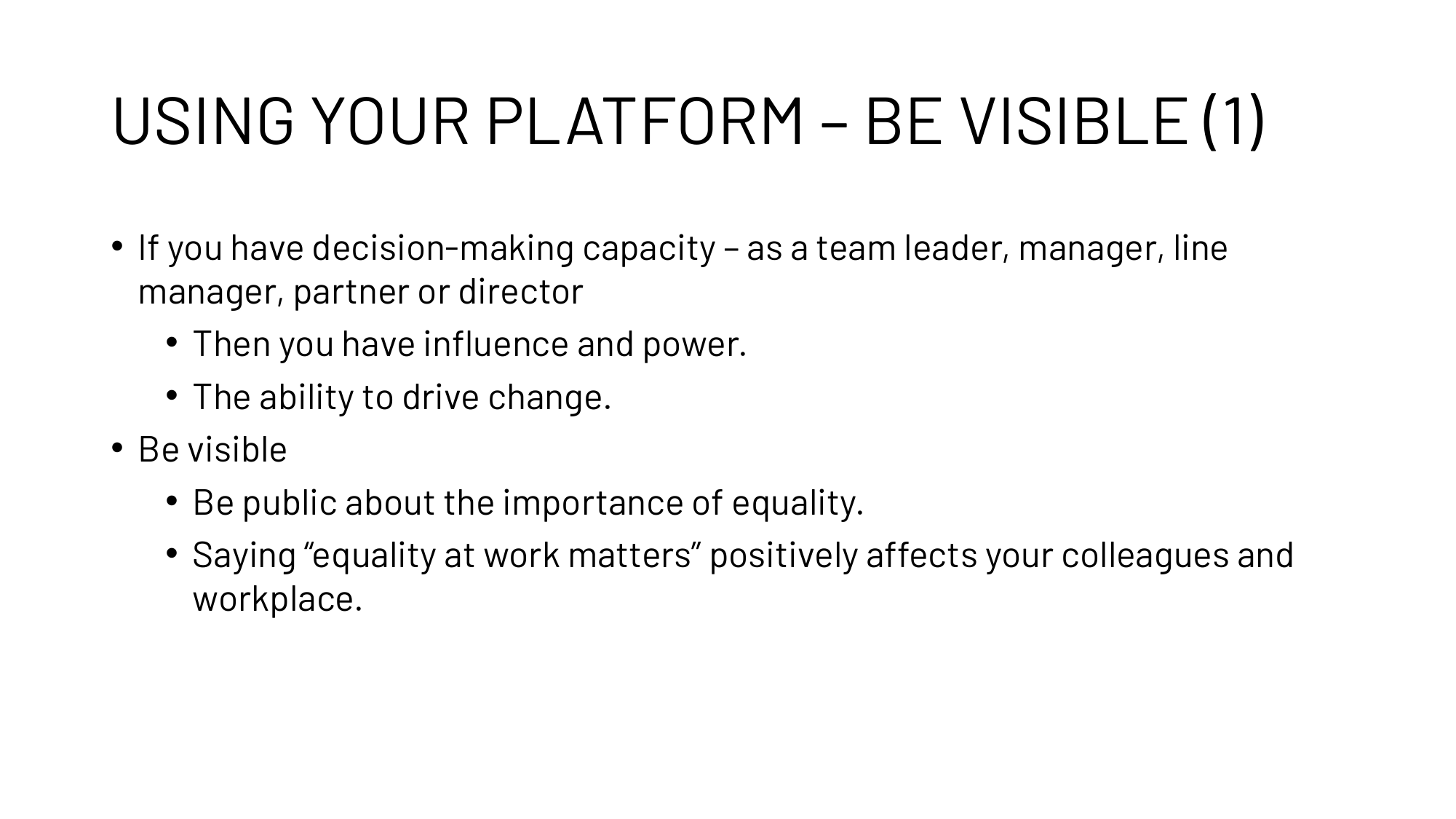

# USING YOUR PLATFORM – BE VISIBLE (1)
If you have decision-making capacity – as a team leader, manager, line manager, partner or director
Then you have influence and power.
The ability to drive change.
Be visible
Be public about the importance of equality.
Saying “equality at work matters” positively affects your colleagues and workplace.